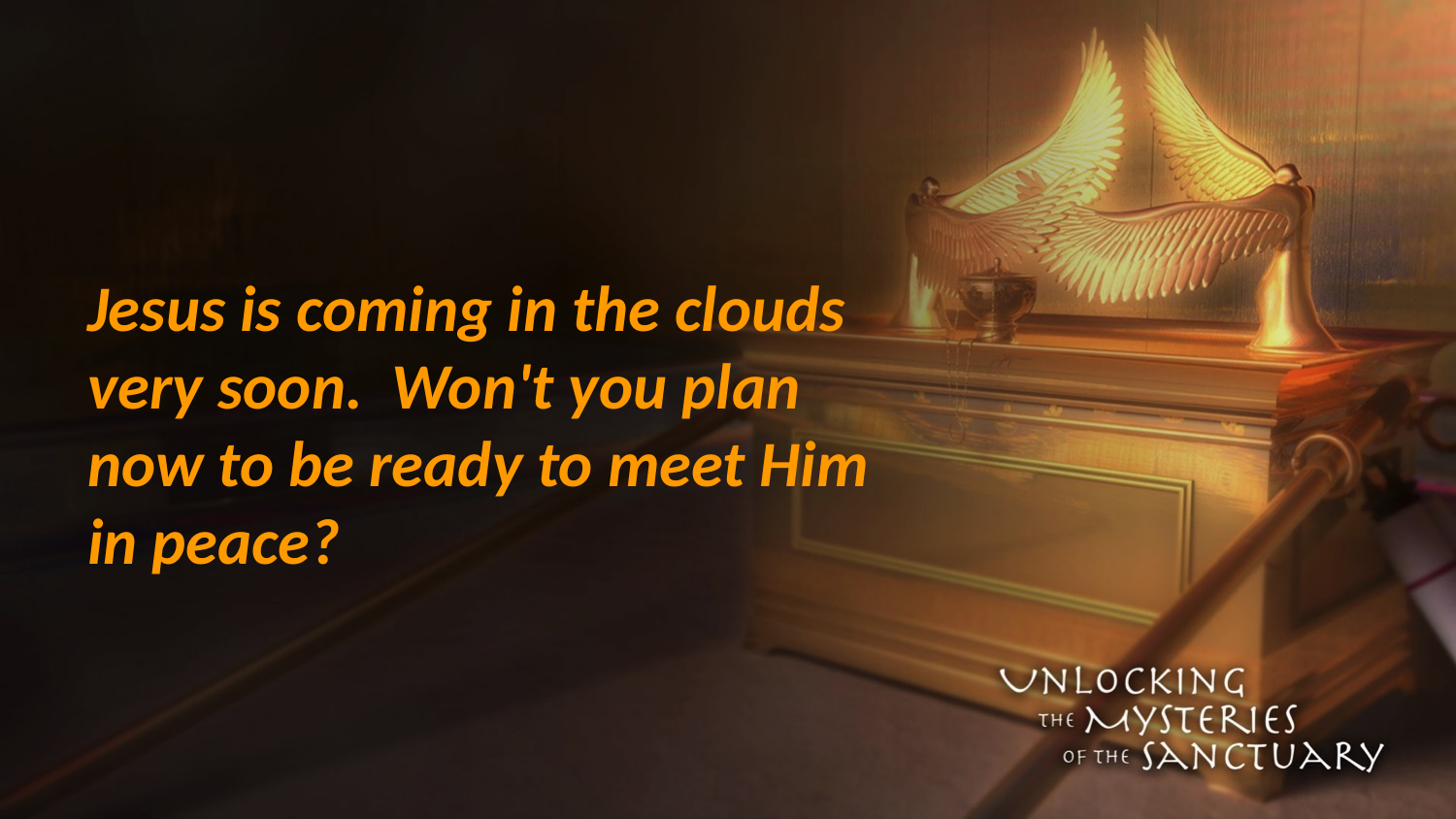

#

Jesus is coming in the clouds very soon.  Won't you plan now to be ready to meet Him in peace?